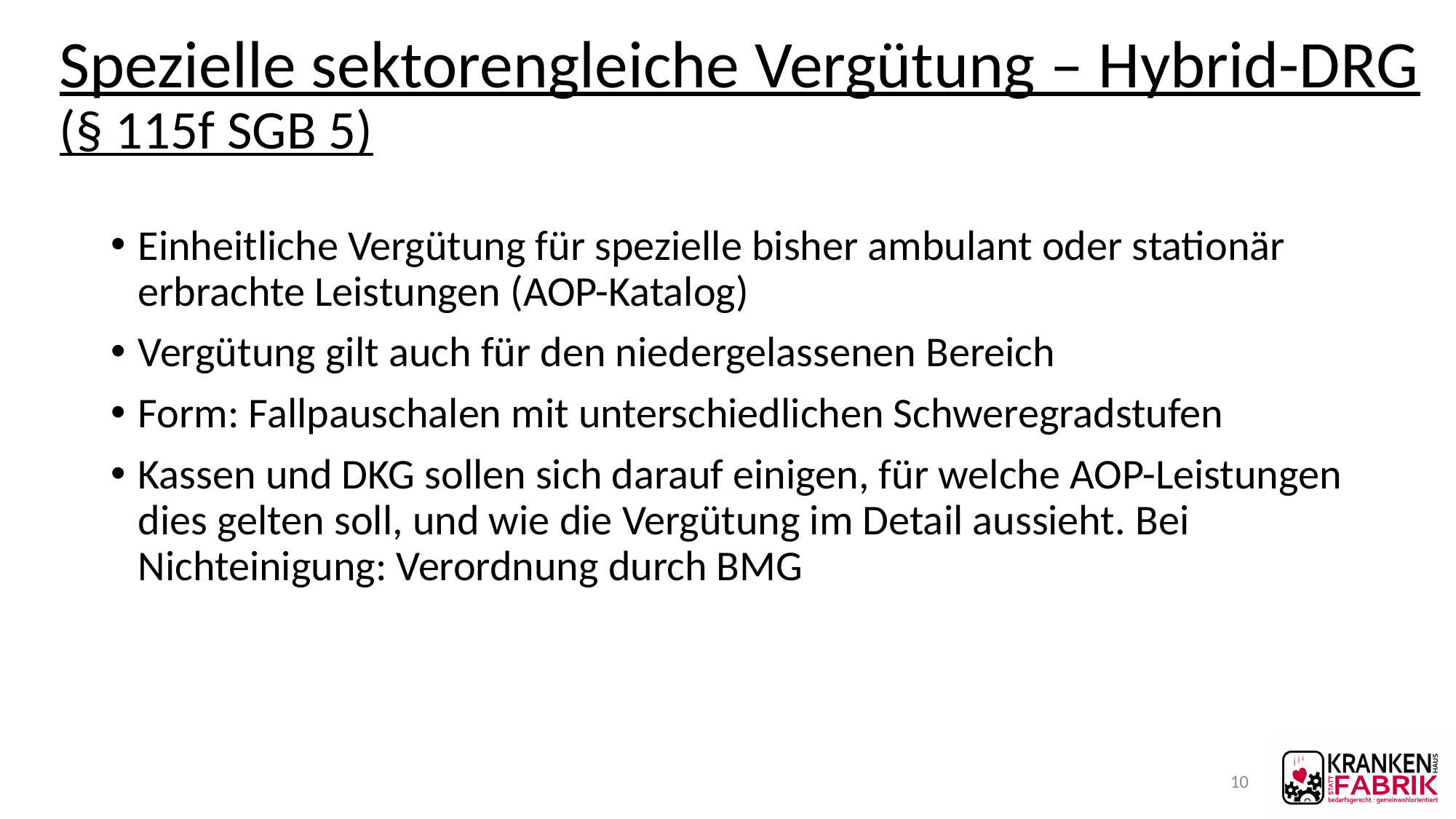

# Spezielle sektorengleiche Vergütung – Hybrid-DRG (§ 115f SGB 5)
Einheitliche Vergütung für spezielle bisher ambulant oder stationär erbrachte Leistungen (AOP-Katalog)
Vergütung gilt auch für den niedergelassenen Bereich
Form: Fallpauschalen mit unterschiedlichen Schweregradstufen
Kassen und DKG sollen sich darauf einigen, für welche AOP-Leistungen dies gelten soll, und wie die Vergütung im Detail aussieht. Bei Nichteinigung: Verordnung durch BMG

10